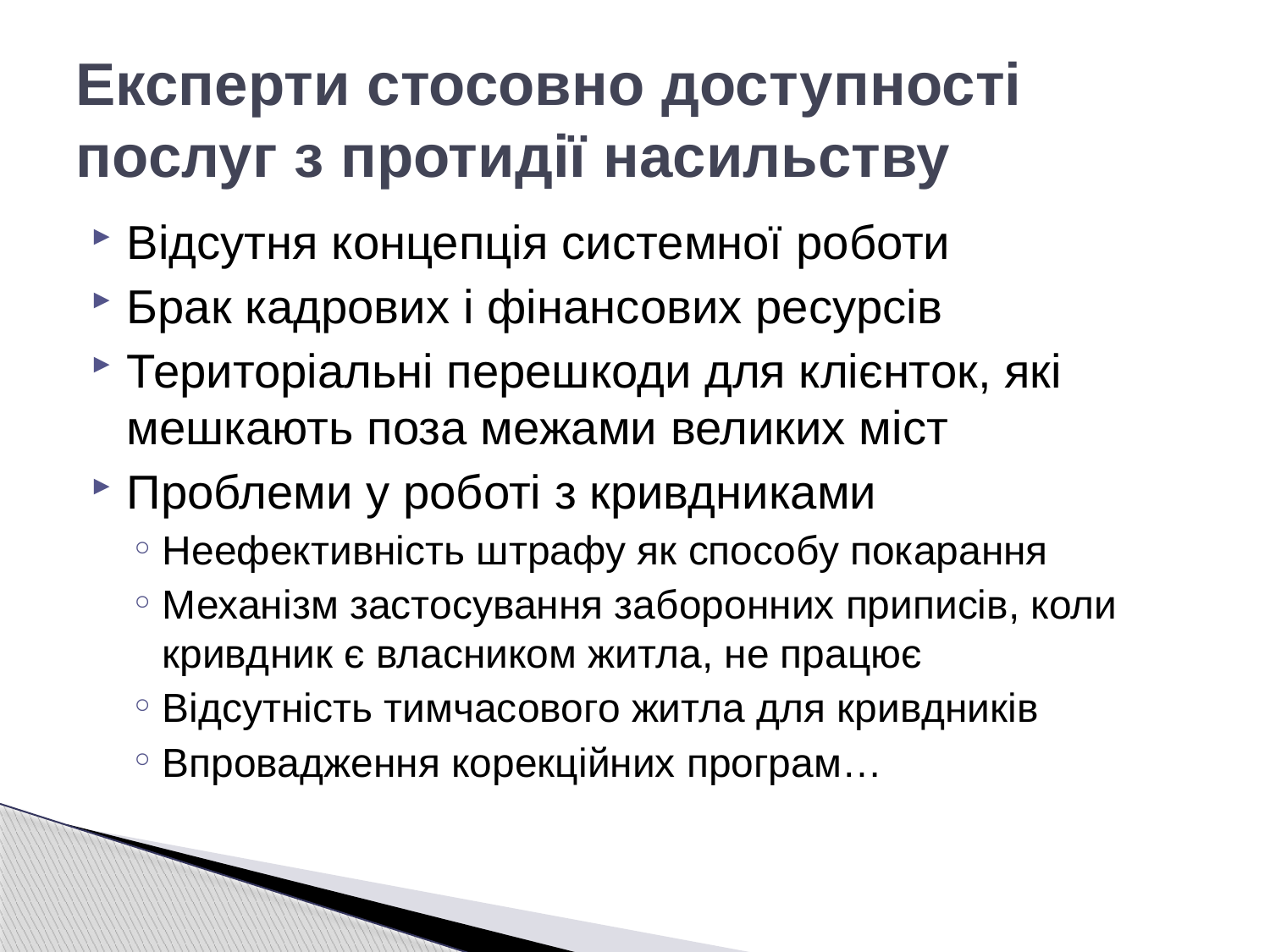

# Експерти стосовно доступності послуг з протидії насильству
Відсутня концепція системної роботи
Брак кадрових і фінансових ресурсів
Територіальні перешкоди для клієнток, які мешкають поза межами великих міст
Проблеми у роботі з кривдниками
Неефективність штрафу як способу покарання
Механізм застосування заборонних приписів, коли кривдник є власником житла, не працює
Відсутність тимчасового житла для кривдників
Впровадження корекційних програм…